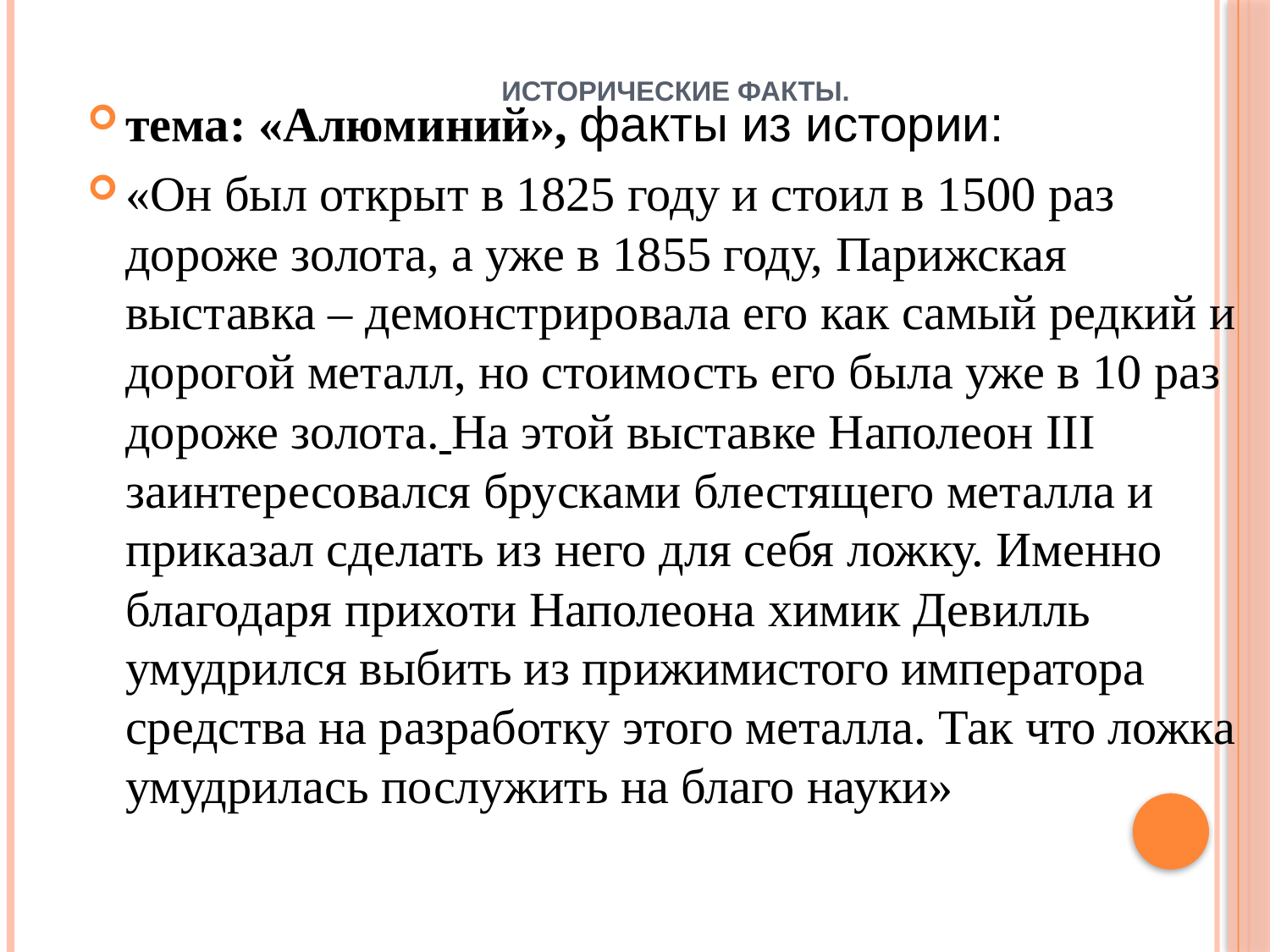

# Исторические факты.
тема: «Алюминий», факты из истории:
«Он был открыт в 1825 году и стоил в 1500 раз дороже золота, а уже в 1855 году, Парижская выставка – демонстрировала его как самый редкий и дорогой металл, но стоимость его была уже в 10 раз дороже золота. На этой выставке Наполеон III заинтересовался брусками блестящего металла и приказал сделать из него для себя ложку. Именно благодаря прихоти Наполеона химик Девилль умудрился выбить из прижимистого императора средства на разработку этого металла. Так что ложка умудрилась послужить на благо науки»